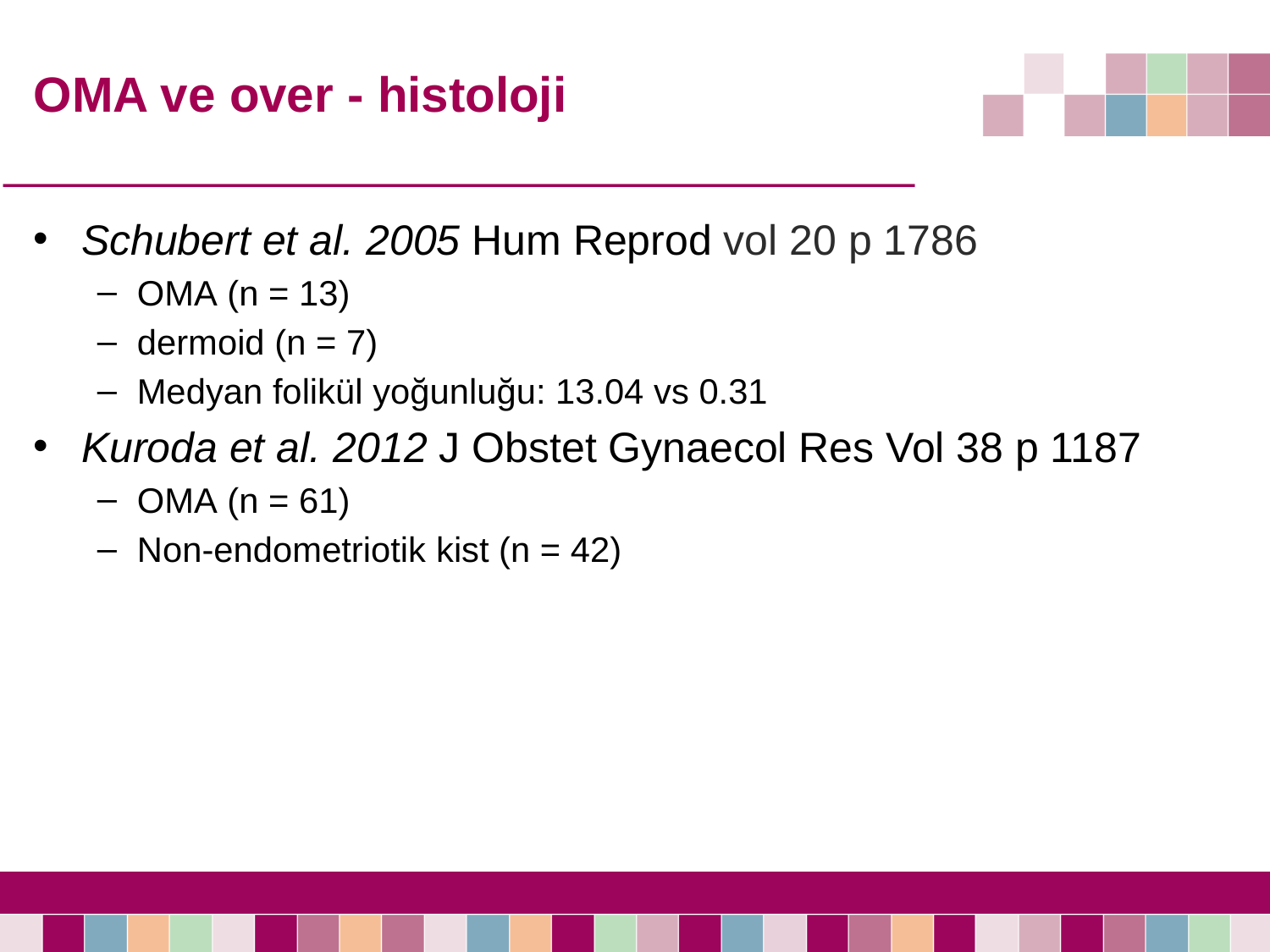

OMA ve over - histoloji
Schubert et al. 2005 Hum Reprod vol 20 p 1786
OMA (n = 13)
dermoid (n = 7)
Medyan folikül yoğunluğu: 13.04 vs 0.31
Kuroda et al. 2012 J Obstet Gynaecol Res Vol 38 p 1187
OMA (n = 61)
Non-endometriotik kist (n = 42)